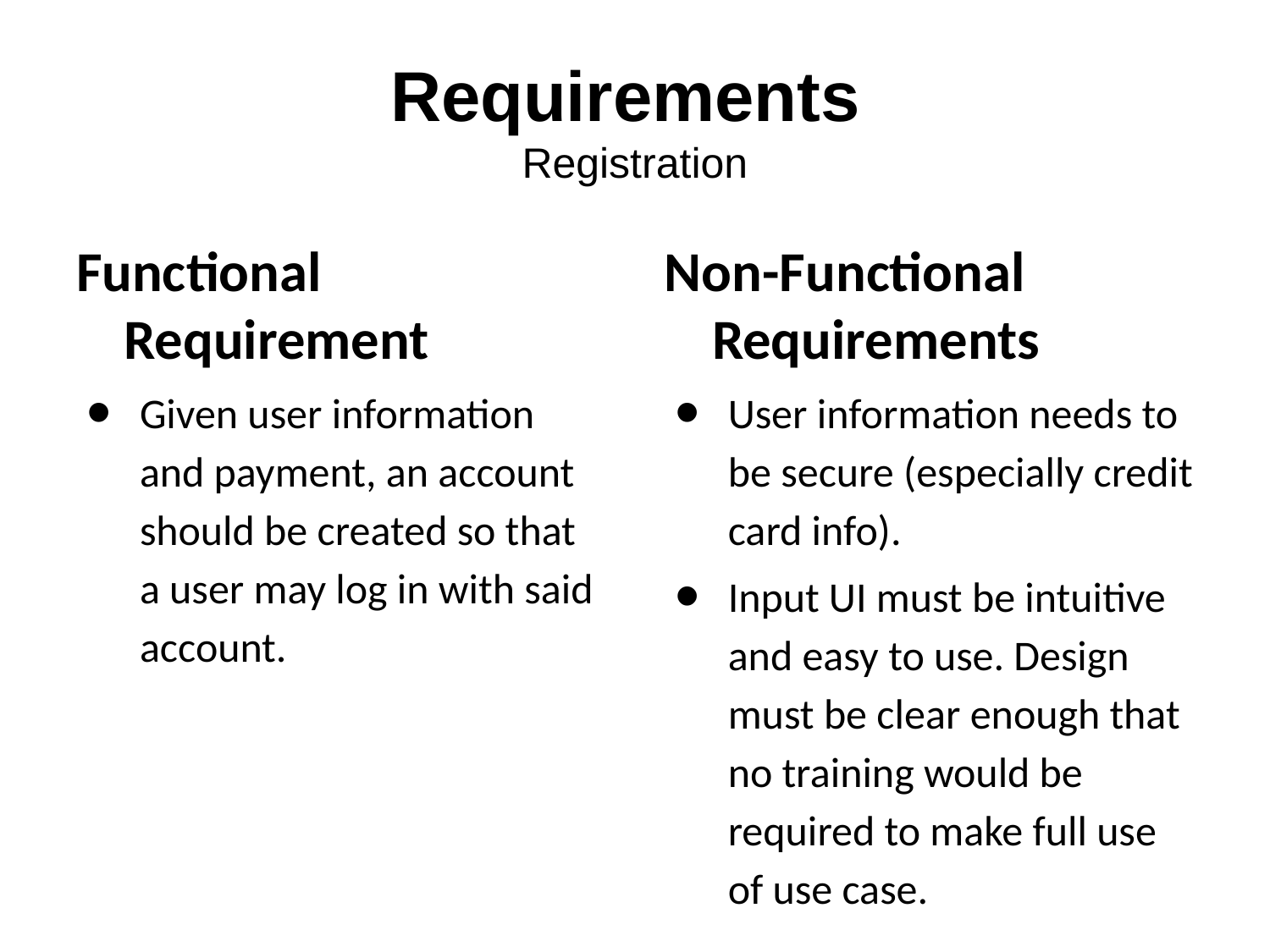

# Requirements
Registration
Functional Requirement
Given user information and payment, an account should be created so that a user may log in with said account.

Non-Functional Requirements
User information needs to be secure (especially credit card info).
Input UI must be intuitive and easy to use. Design must be clear enough that no training would be required to make full use of use case.